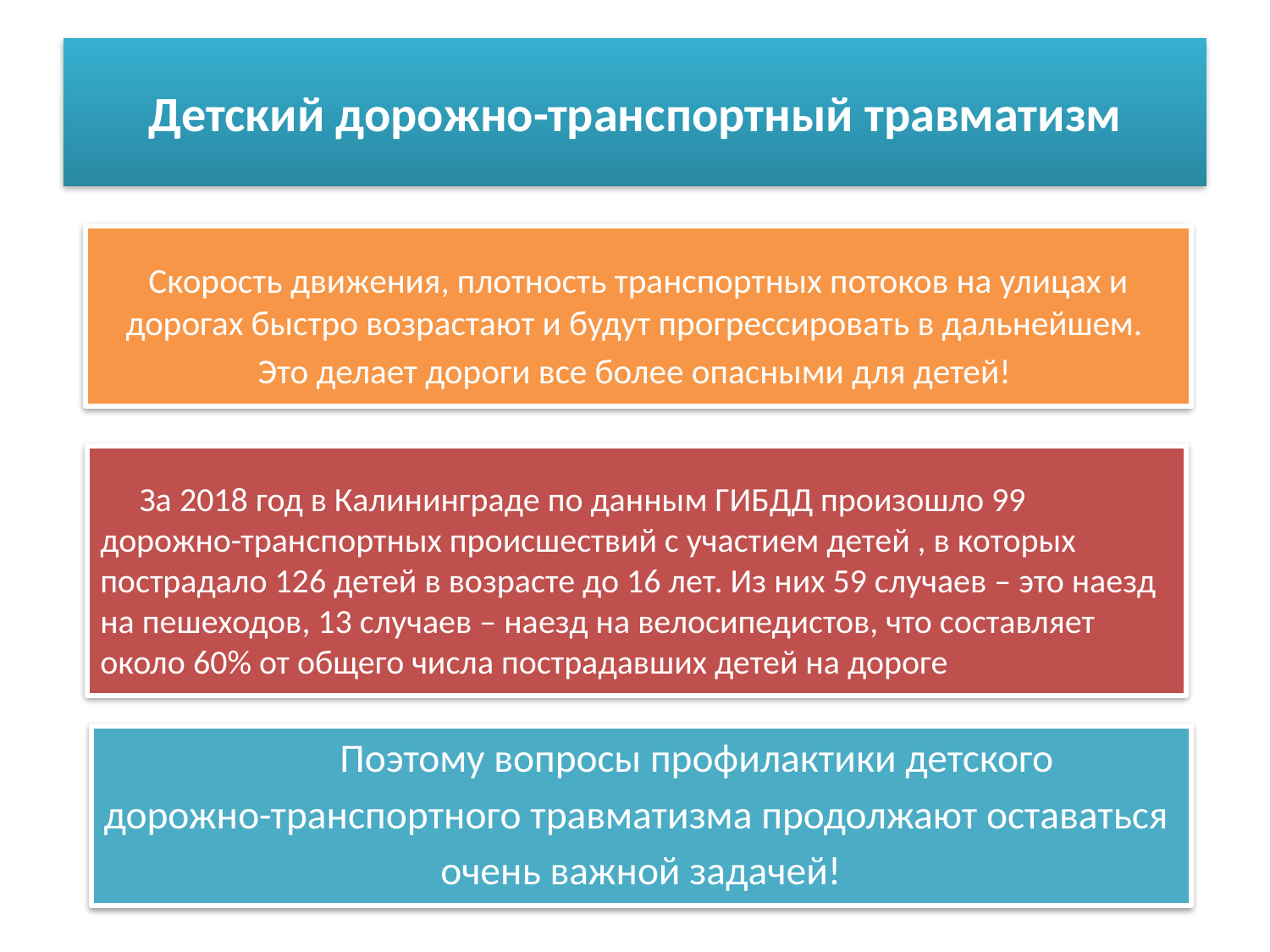

# Детский дорожно-транспортный травматизм

Скорость движения, плотность транспортных потоков на улицах и дорогах быстро возрастают и будут прогрессировать в дальнейшем.
Это делает дороги все более опасными для детей!

	За 2018 год в Калининграде по данным ГИБДД произошло 99 дорожно-транспортных происшествий с участием детей , в которых пострадало 126 детей в возрасте до 16 лет. Из них 59 случаев – это наезд на пешеходов, 13 случаев – наезд на велосипедистов, что составляет около 60% от общего числа пострадавших детей на дороге
	Поэтому вопросы профилактики детского
дорожно-транспортного травматизма продолжают оставаться
очень важной задачей!